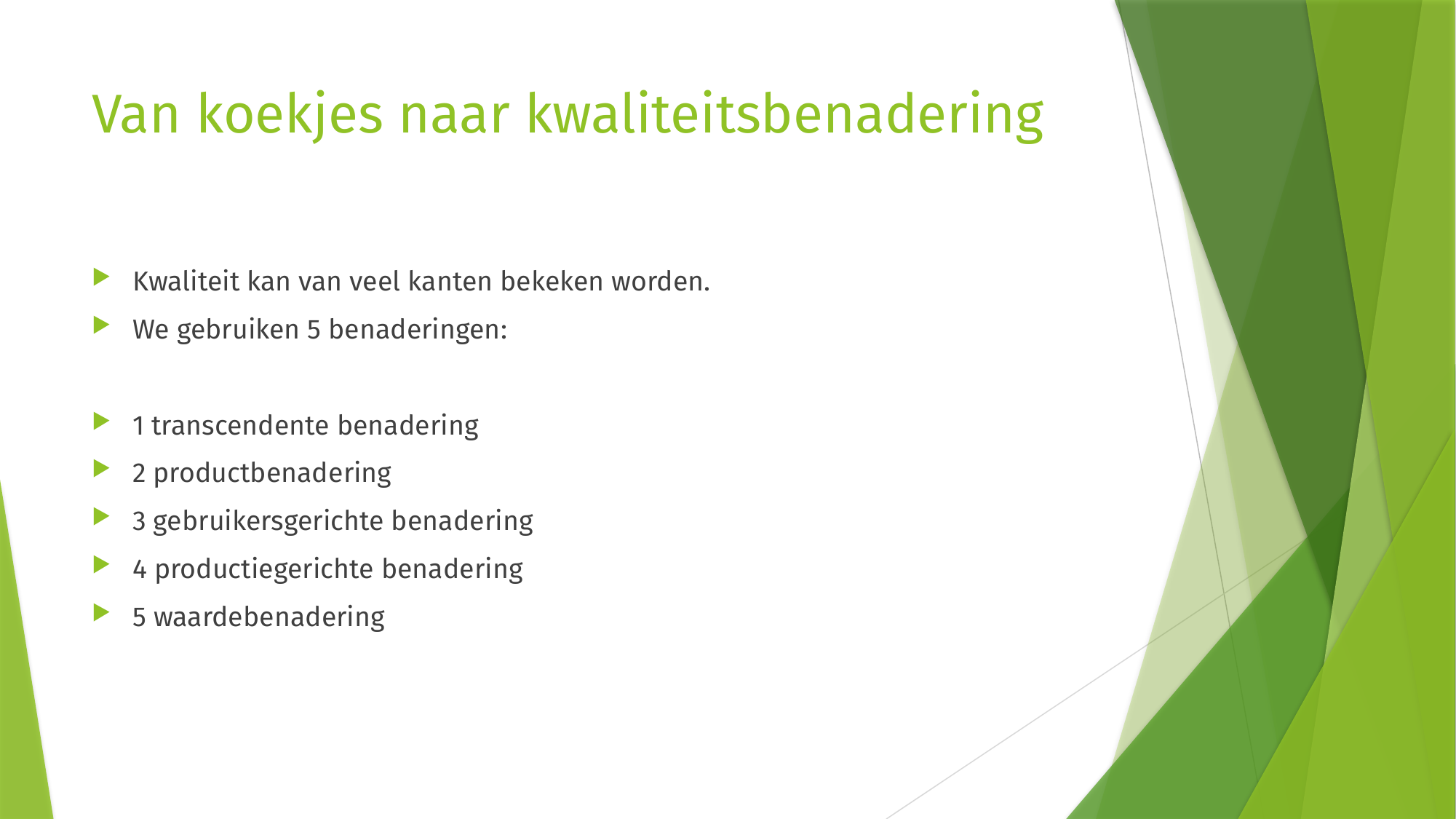

# Van koekjes naar kwaliteitsbenadering
Kwaliteit kan van veel kanten bekeken worden.
We gebruiken 5 benaderingen:

1 transcendente benadering
2 productbenadering
3 gebruikersgerichte benadering
4 productiegerichte benadering
5 waardebenadering